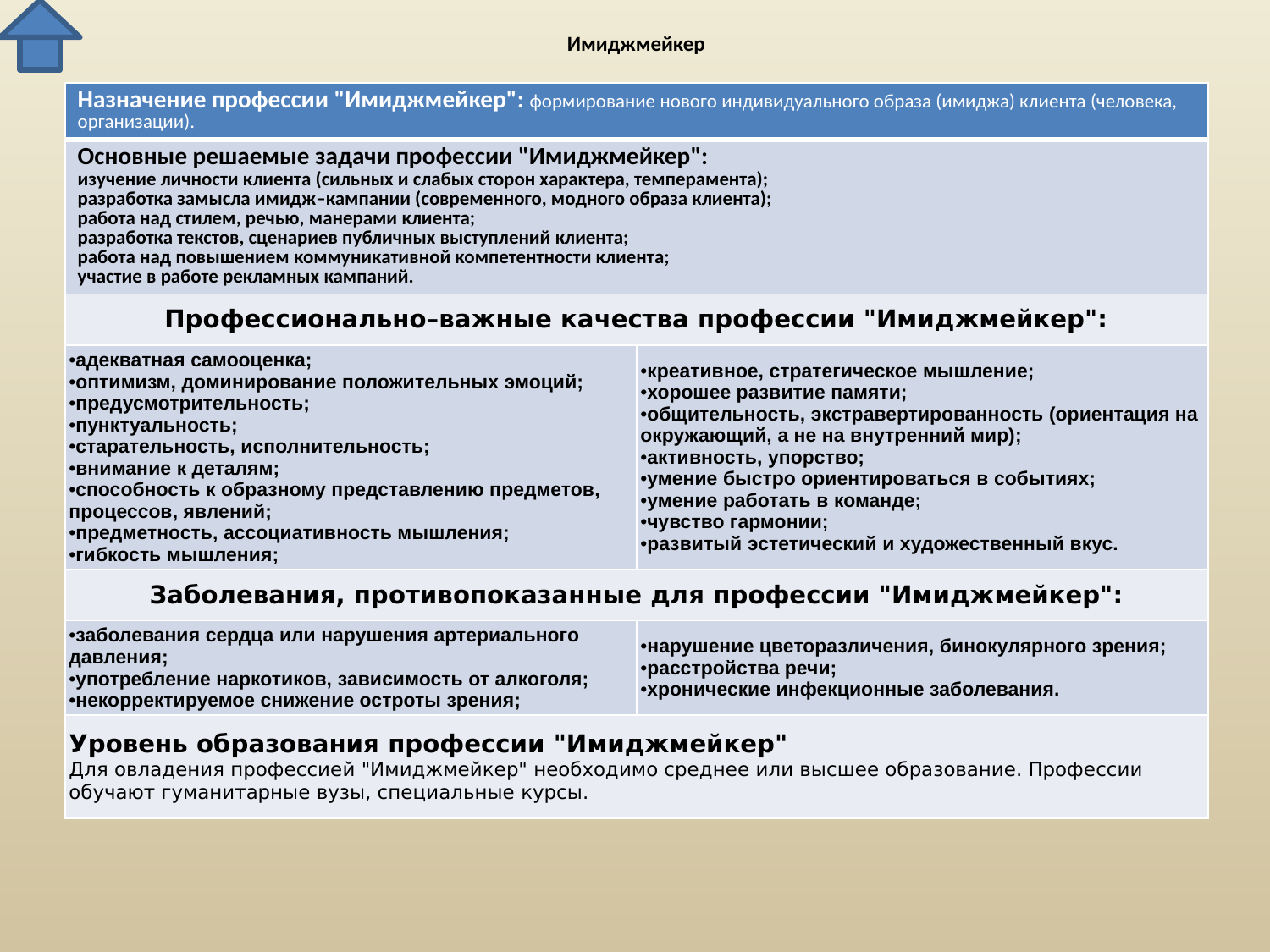

# Имиджмейкер
| Назначение профессии "Имиджмейкер": формирование нового индивидуального образа (имиджа) клиента (человека, организации). |  |
| --- | --- |
| Основные решаемые задачи профессии "Имиджмейкер": изучение личности клиента (сильных и слабых сторон характера, темперамента); разработка замысла имидж–кампании (современного, модного образа клиента); работа над стилем, речью, манерами клиента; разработка текстов, сценариев публичных выступлений клиента; работа над повышением коммуникативной компетентности клиента; участие в работе рекламных кампаний. |  |
| Профессионально–важные качества профессии "Имиджмейкер": |  |
| адекватная самооценка; оптимизм, доминирование положительных эмоций; предусмотрительность; пунктуальность; старательность, исполнительность; внимание к деталям; способность к образному представлению предметов, процессов, явлений; предметность, ассоциативность мышления; гибкость мышления; | креативное, стратегическое мышление; хорошее развитие памяти; общительность, экстравертированность (ориентация на окружающий, а не на внутренний мир); активность, упорство; умение быстро ориентироваться в событиях; умение работать в команде; чувство гармонии; развитый эстетический и художественный вкус. |
| Заболевания, противопоказанные для профессии "Имиджмейкер": |  |
| заболевания сердца или нарушения артериального давления; употребление наркотиков, зависимость от алкоголя; некорректируемое снижение остроты зрения; | нарушение цветоразличения, бинокулярного зрения; расстройства речи; хронические инфекционные заболевания. |
| Уровень образования профессии "Имиджмейкер" Для овладения профессией "Имиджмейкер" необходимо среднее или высшее образование. Профессии обучают гуманитарные вузы, специальные курсы. |  |